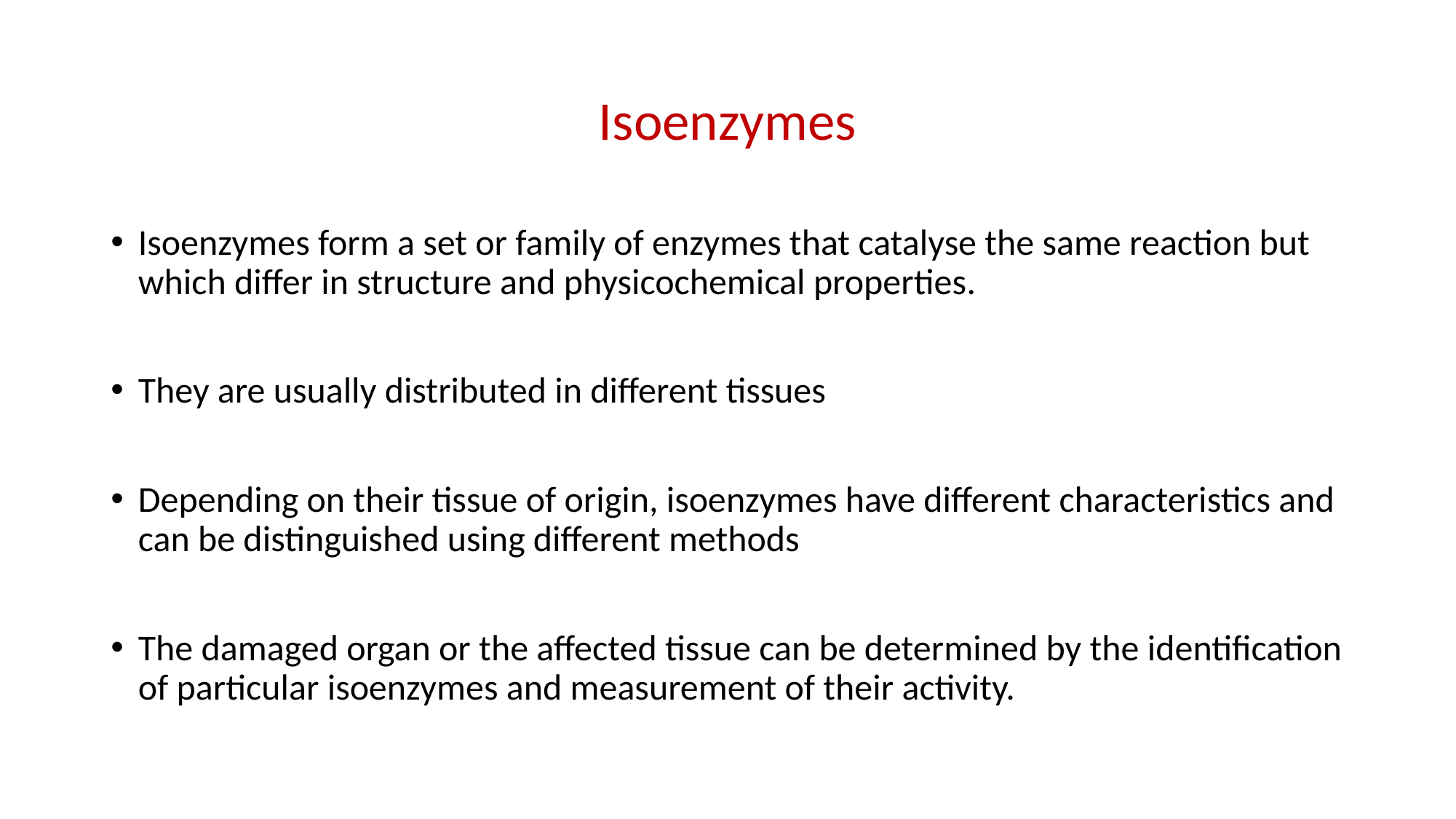

# Isoenzymes
Isoenzymes form a set or family of enzymes that catalyse the same reaction but which differ in structure and physicochemical properties.

They are usually distributed in different tissues

Depending on their tissue of origin, isoenzymes have different characteristics and can be distinguished using different methods

The damaged organ or the affected tissue can be determined by the identification of particular isoenzymes and measurement of their activity.